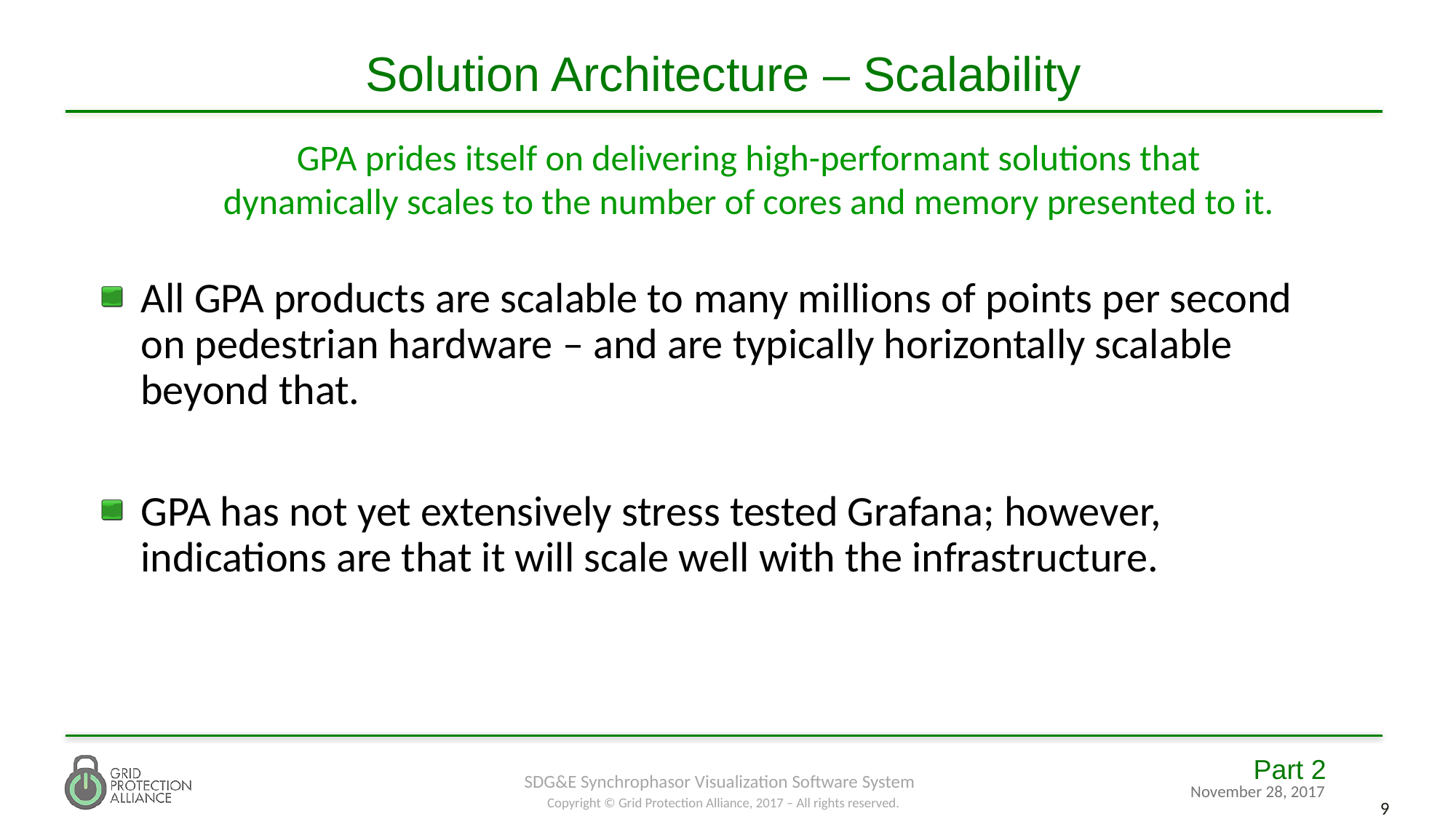

# Solution Architecture – Scalability
GPA prides itself on delivering high-performant solutions that dynamically scales to the number of cores and memory presented to it.
All GPA products are scalable to many millions of points per second on pedestrian hardware – and are typically horizontally scalable beyond that.

GPA has not yet extensively stress tested Grafana; however, indications are that it will scale well with the infrastructure.
Part 2
November 28, 2017
SDG&E Synchrophasor Visualization Software System